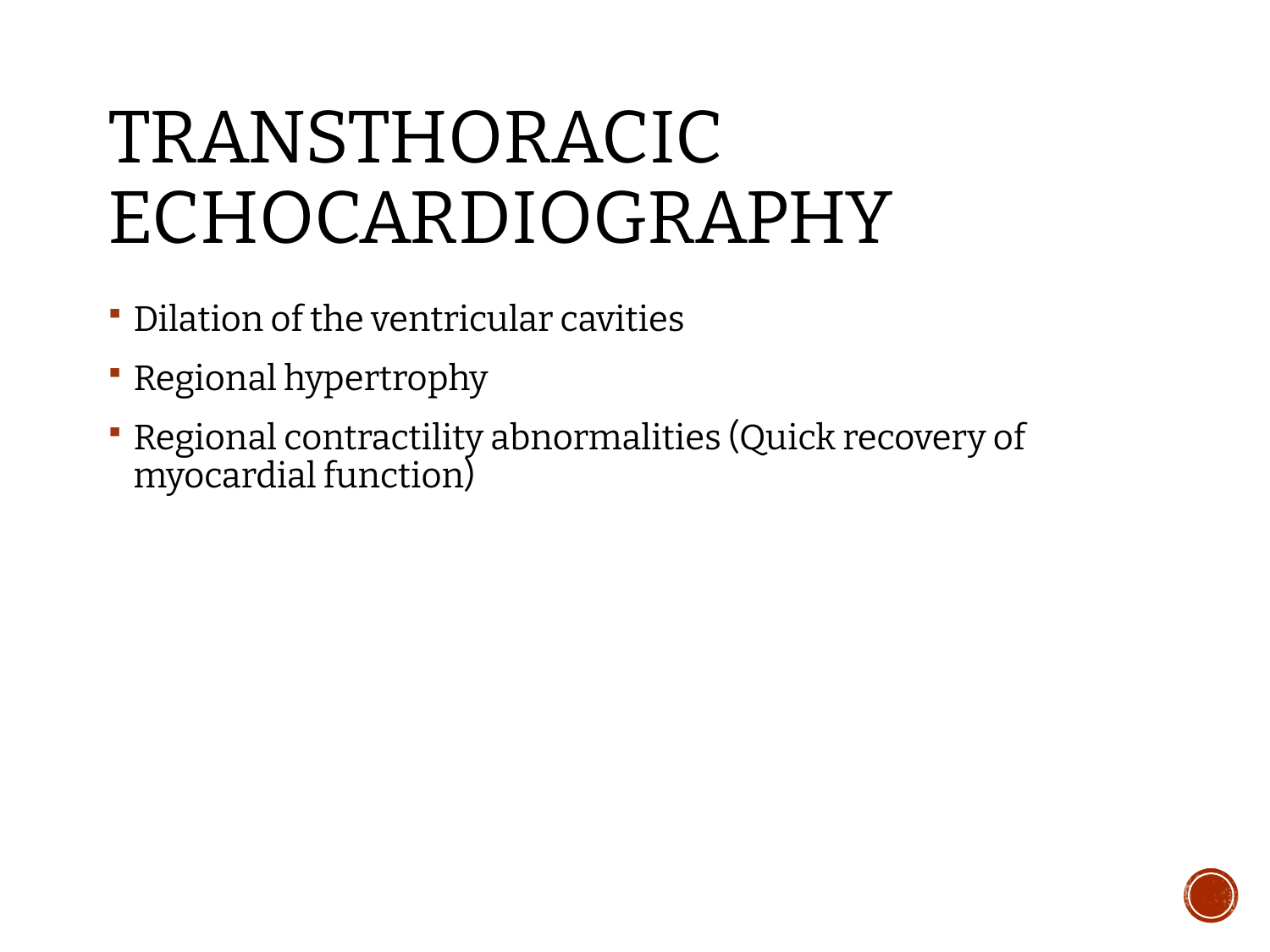

# Transthoracic echocardiography
Dilation of the ventricular cavities
Regional hypertrophy
Regional contractility abnormalities (Quick recovery of myocardial function)